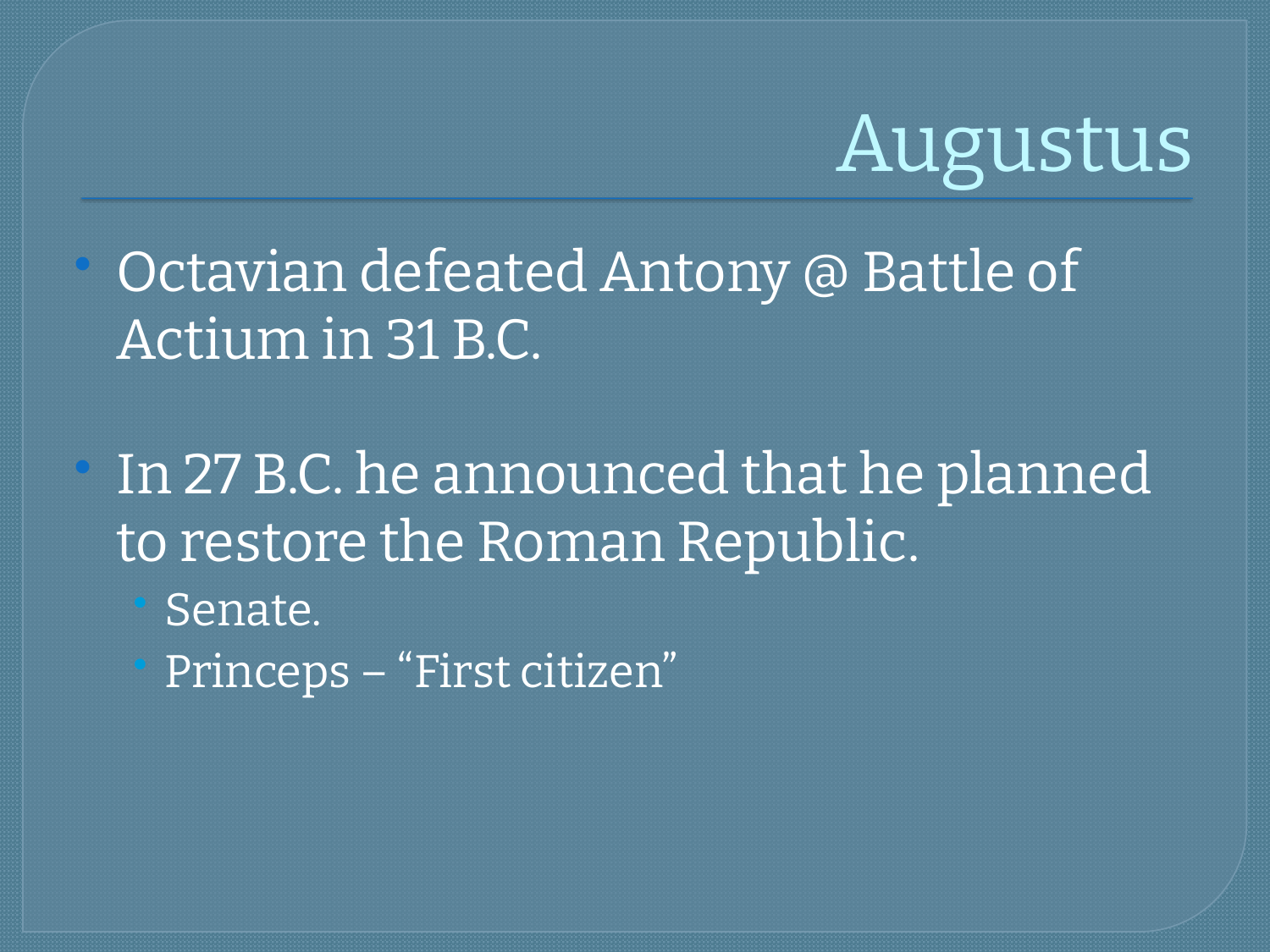

# Augustus
Octavian defeated Antony @ Battle of Actium in 31 B.C.

In 27 B.C. he announced that he planned to restore the Roman Republic.
Senate.
Princeps – “First citizen”